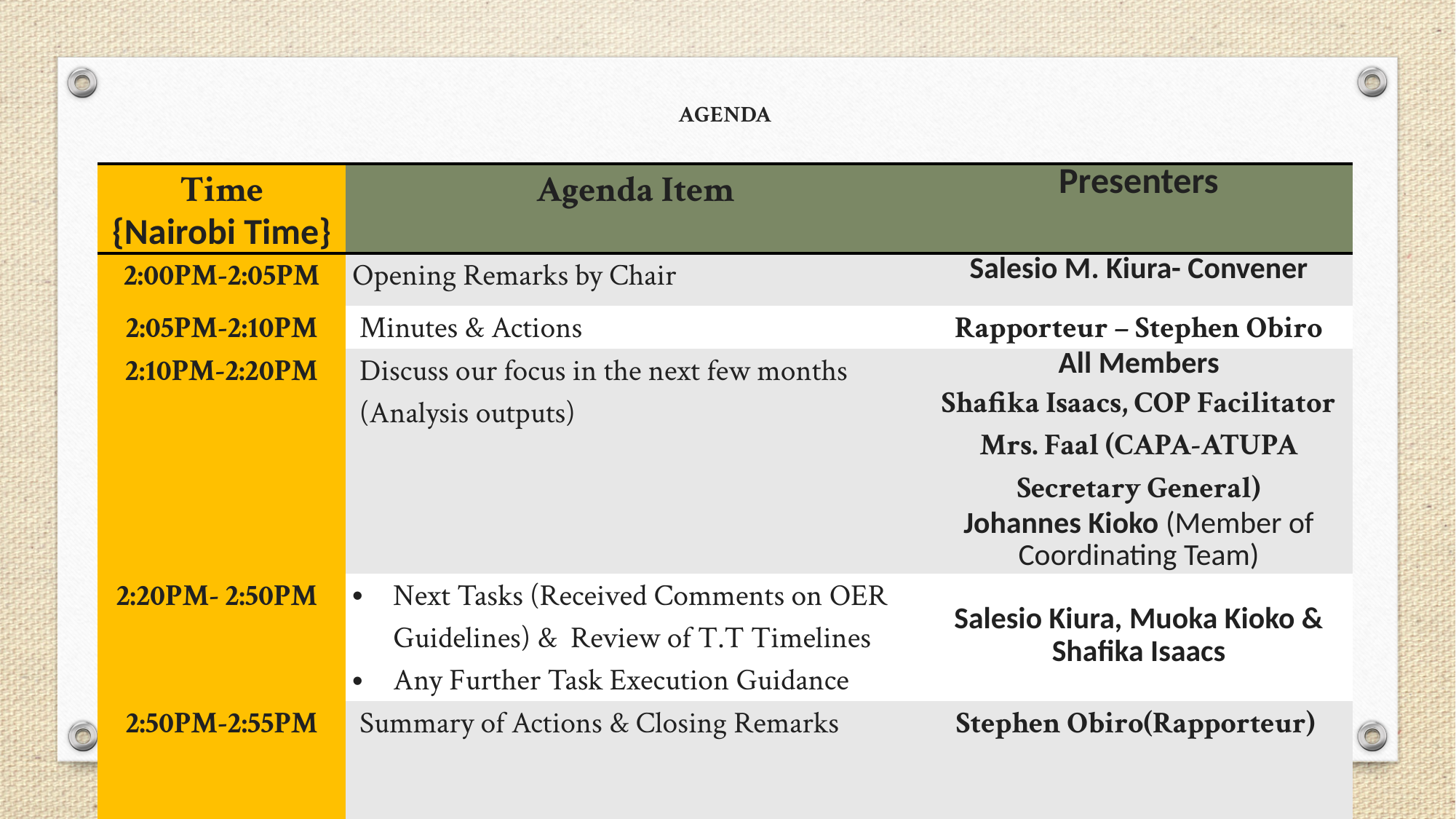

# AGENDA
| Time {Nairobi Time} | Agenda Item | Presenters |
| --- | --- | --- |
| 2:00PM-2:05PM | Opening Remarks by Chair | Salesio M. Kiura- Convener |
| 2:05PM-2:10PM | Minutes & Actions | Rapporteur – Stephen Obiro |
| 2:10PM-2:20PM | Discuss our focus in the next few months (Analysis outputs) | All Members Shafika Isaacs, COP Facilitator Mrs. Faal (CAPA-ATUPA Secretary General) Johannes Kioko (Member of Coordinating Team) |
| 2:20PM- 2:50PM | Next Tasks (Received Comments on OER Guidelines) & Review of T.T Timelines Any Further Task Execution Guidance | Salesio Kiura, Muoka Kioko & Shafika Isaacs |
| 2:50PM-2:55PM | Summary of Actions & Closing Remarks | Stephen Obiro(Rapporteur) |